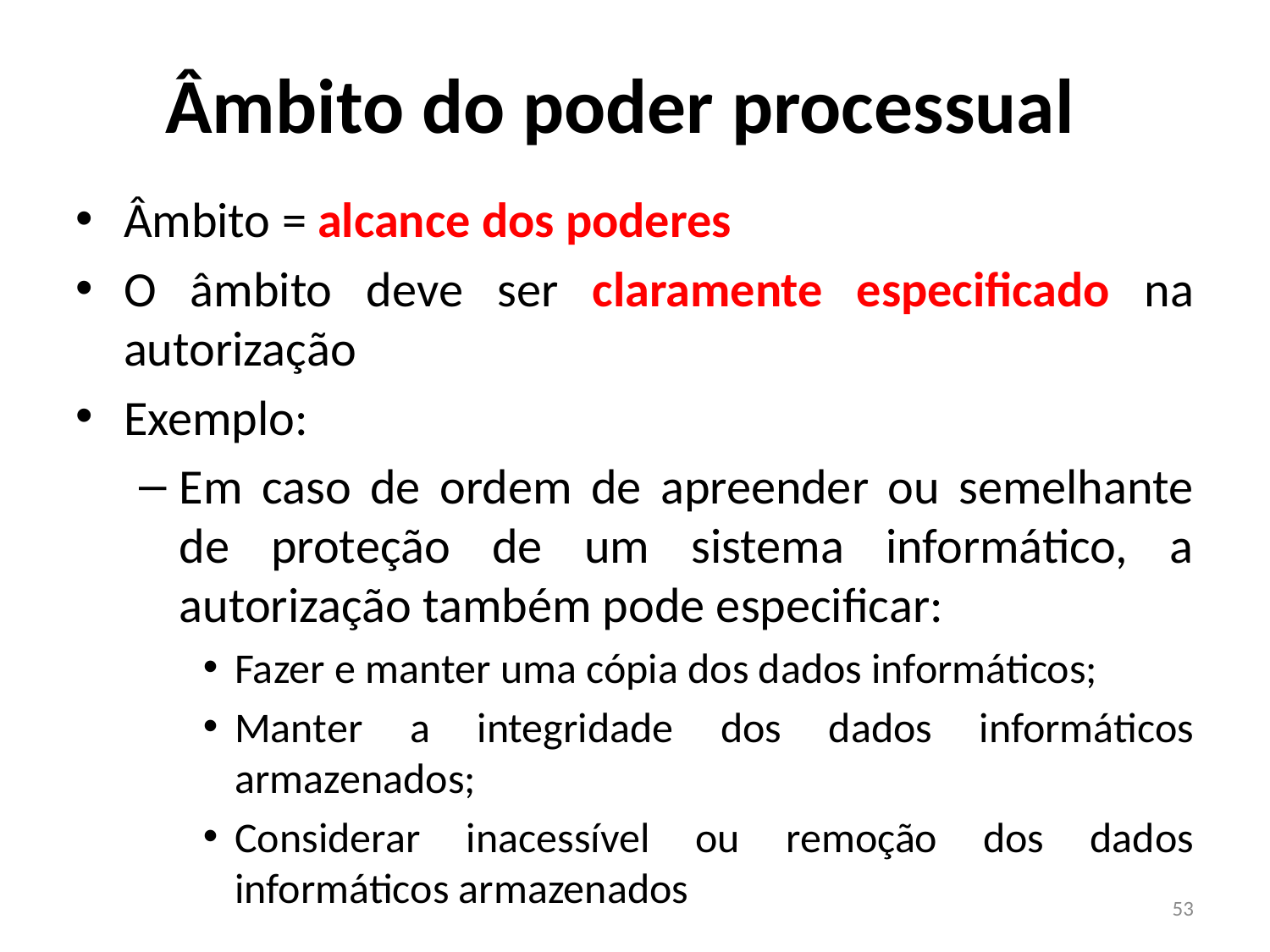

# Âmbito do poder processual
Âmbito = alcance dos poderes
O âmbito deve ser claramente especificado na autorização
Exemplo:
Em caso de ordem de apreender ou semelhante de proteção de um sistema informático, a autorização também pode especificar:
Fazer e manter uma cópia dos dados informáticos;
Manter a integridade dos dados informáticos armazenados;
Considerar inacessível ou remoção dos dados informáticos armazenados
53